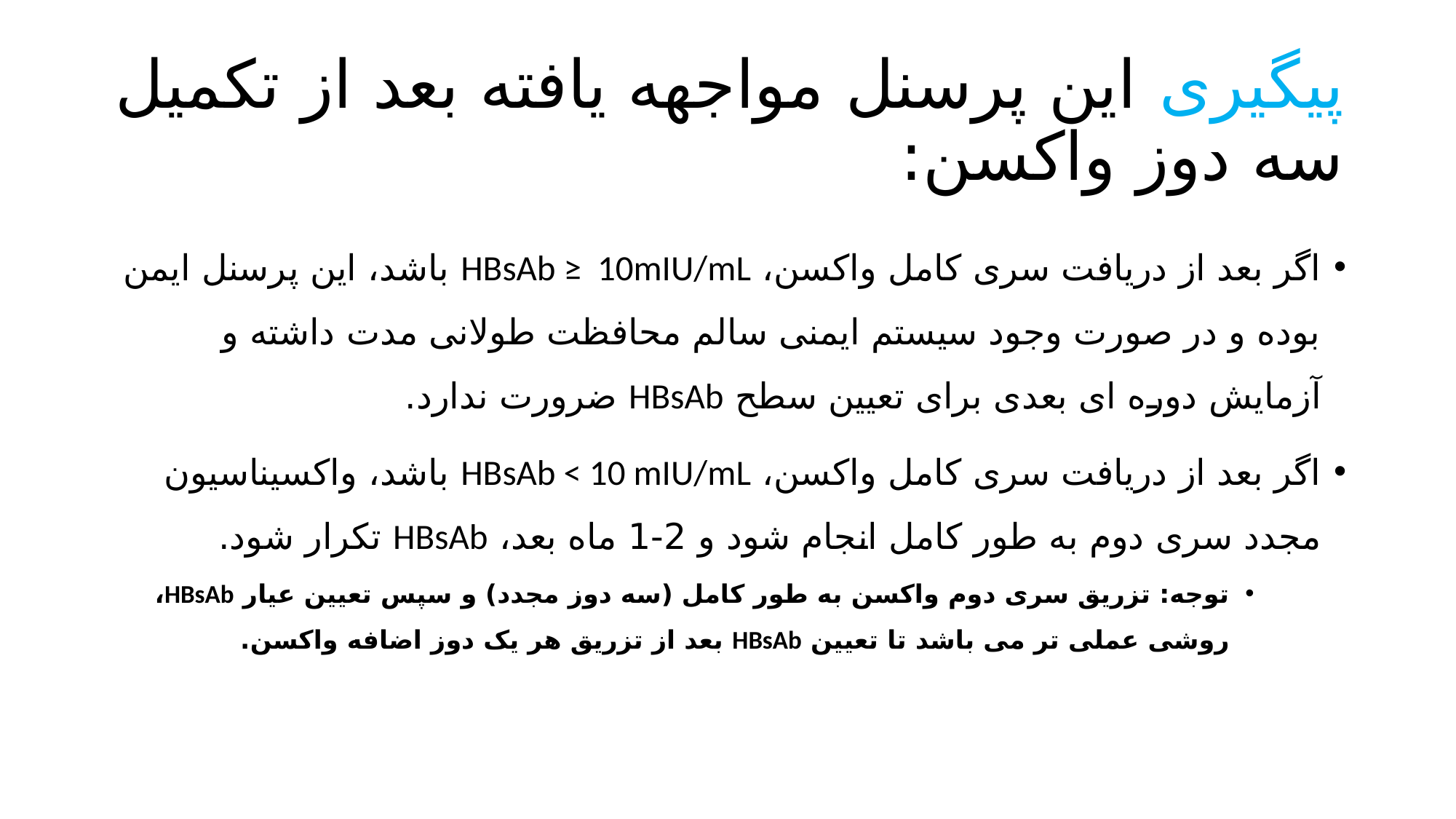

# پیگیری این پرسنل مواجهه یافته بعد از تکمیل سه دوز واکسن:
اگر بعد از دریافت سری کامل واکسن، HBsAb ≥  10mIU/mL باشد، این پرسنل ایمن بوده و در صورت وجود سیستم ایمنی سالم محافظت طولانی مدت داشته و آزمایش دوره ای بعدی برای تعیین سطح HBsAb ضرورت ندارد.
اگر بعد از دریافت سری کامل واکسن، HBsAb < 10 mIU/mL باشد، واکسیناسیون مجدد سری دوم به طور کامل انجام شود و 2-1 ماه بعد، HBsAb تکرار شود.
توجه: تزریق سری دوم واکسن به طور کامل (سه دوز مجدد) و سپس تعیین عیار HBsAb، روشی عملی تر می باشد تا تعیین HBsAb بعد از تزریق هر یک دوز اضافه واکسن.